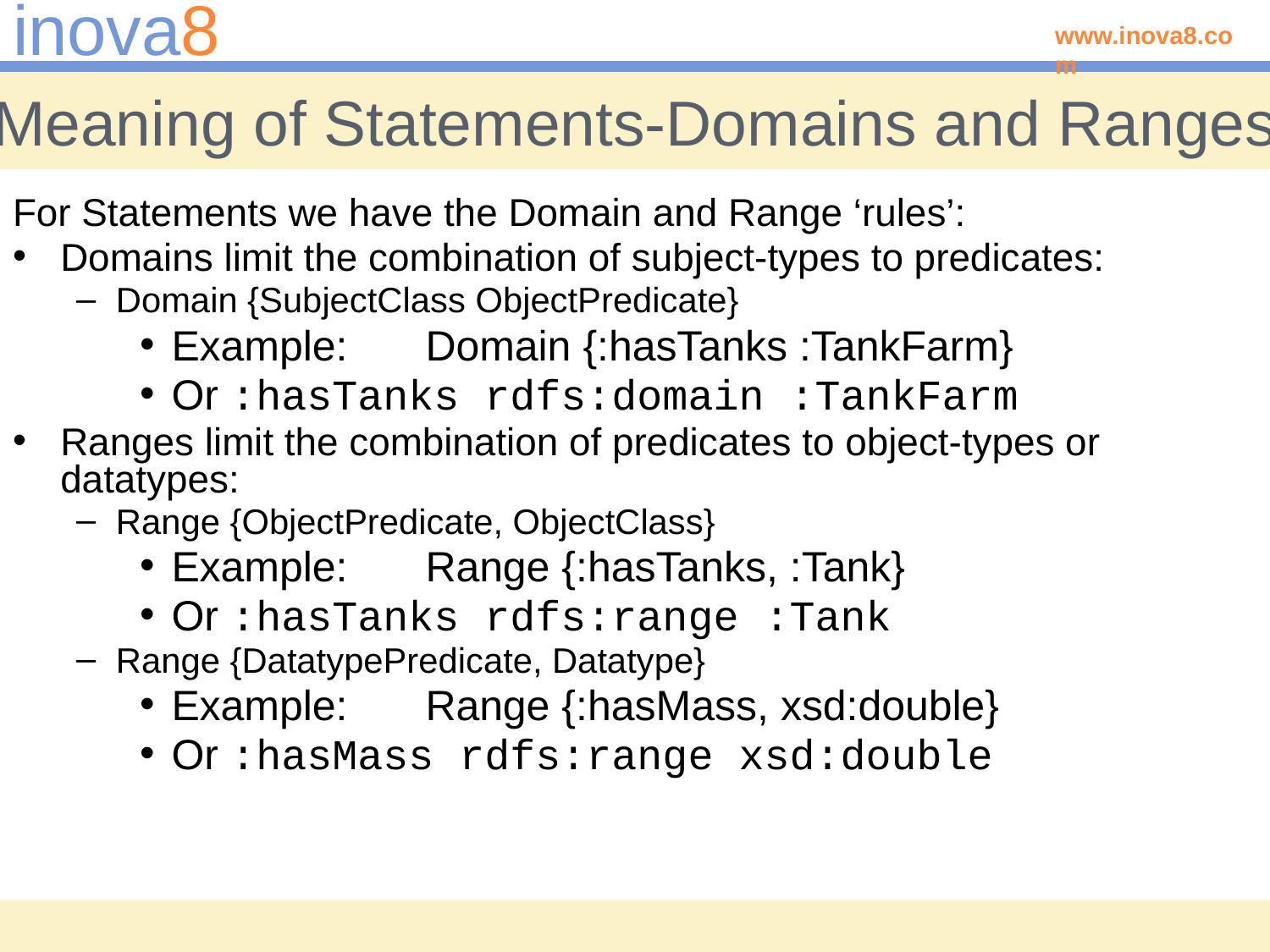

# Meaning of Statements-Domains and Ranges
For Statements we have the Domain and Range ‘rules’:
Domains limit the combination of subject-types to predicates:
Domain {SubjectClass ObjectPredicate}
Example:	Domain {:hasTanks :TankFarm}
Or :hasTanks rdfs:domain :TankFarm
Ranges limit the combination of predicates to object-types or datatypes:
Range {ObjectPredicate, ObjectClass}
Example:	Range {:hasTanks, :Tank}
Or :hasTanks rdfs:range :Tank
Range {DatatypePredicate, Datatype}
Example:	Range {:hasMass, xsd:double}
Or :hasMass rdfs:range xsd:double